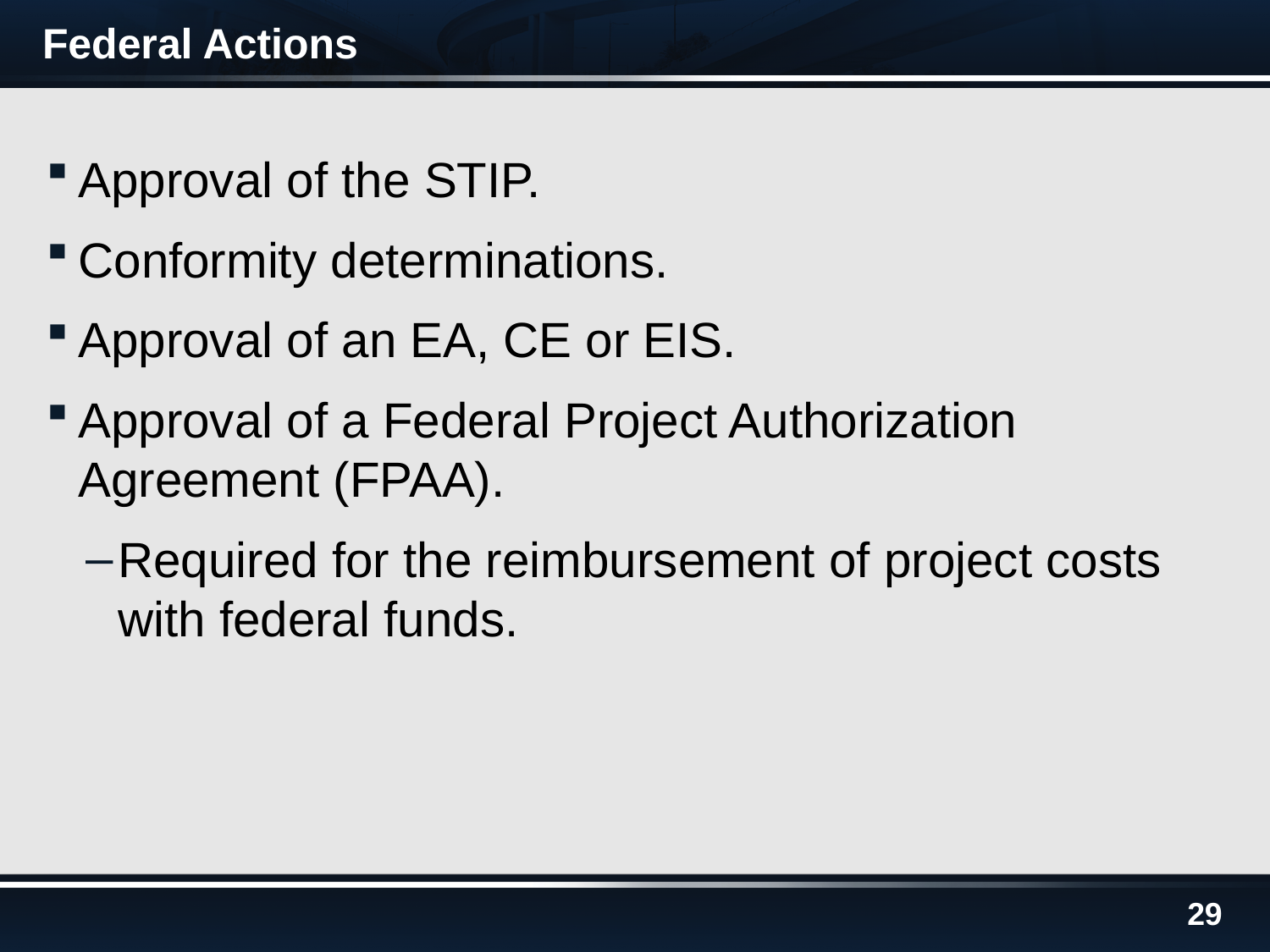

# Federal Actions
Approval of the STIP.
Conformity determinations.
Approval of an EA, CE or EIS.
Approval of a Federal Project Authorization Agreement (FPAA).
Required for the reimbursement of project costs with federal funds.